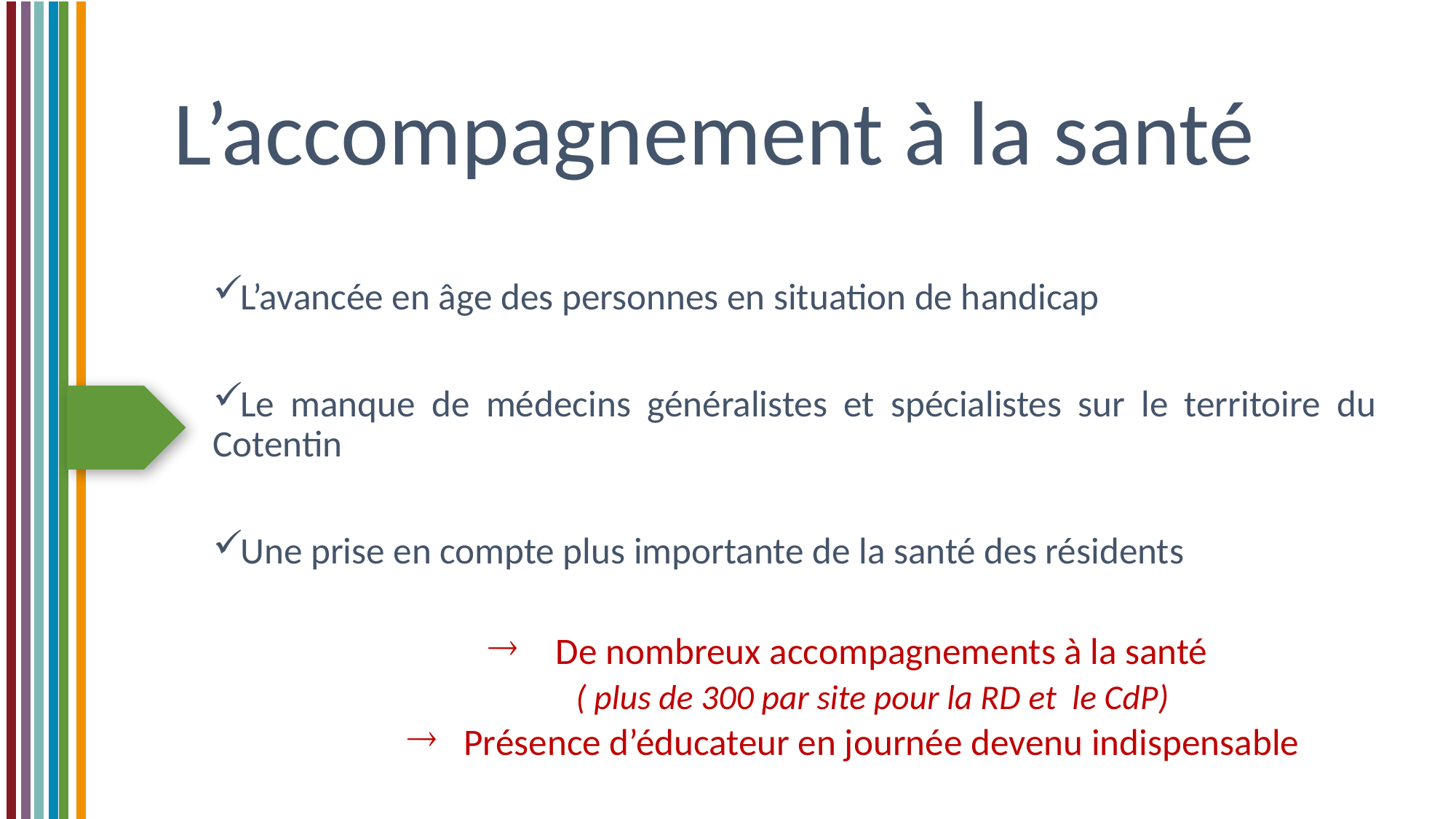

L’accompagnement à la santé
L’avancée en âge des personnes en situation de handicap

Le manque de médecins généralistes et spécialistes sur le territoire du Cotentin

Une prise en compte plus importante de la santé des résidents

De nombreux accompagnements à la santé
( plus de 300 par site pour la RD et  le CdP)
Présence d’éducateur en journée devenu indispensable